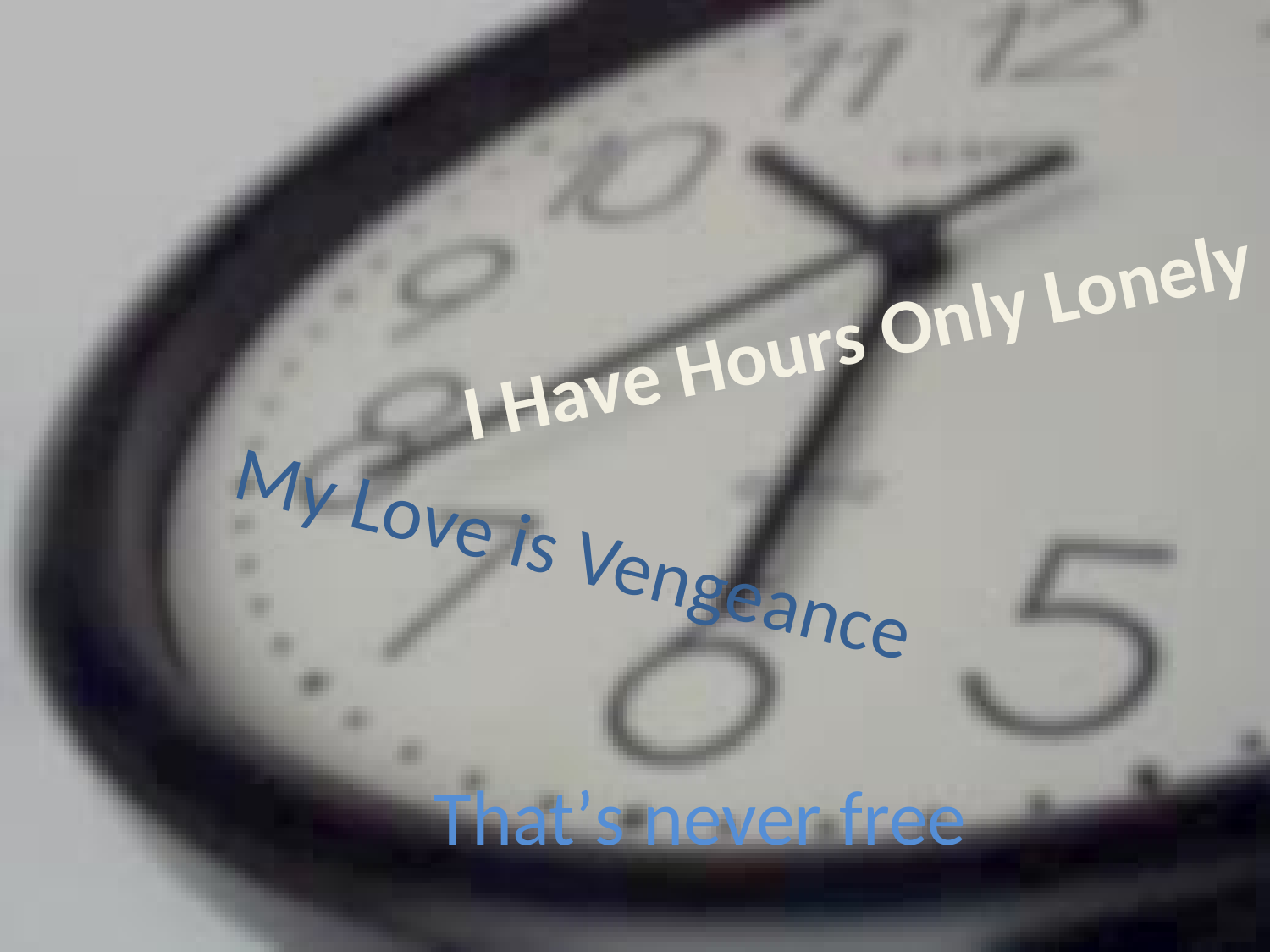

I Have Hours Only Lonely
My Love is Vengeance
That’s never free